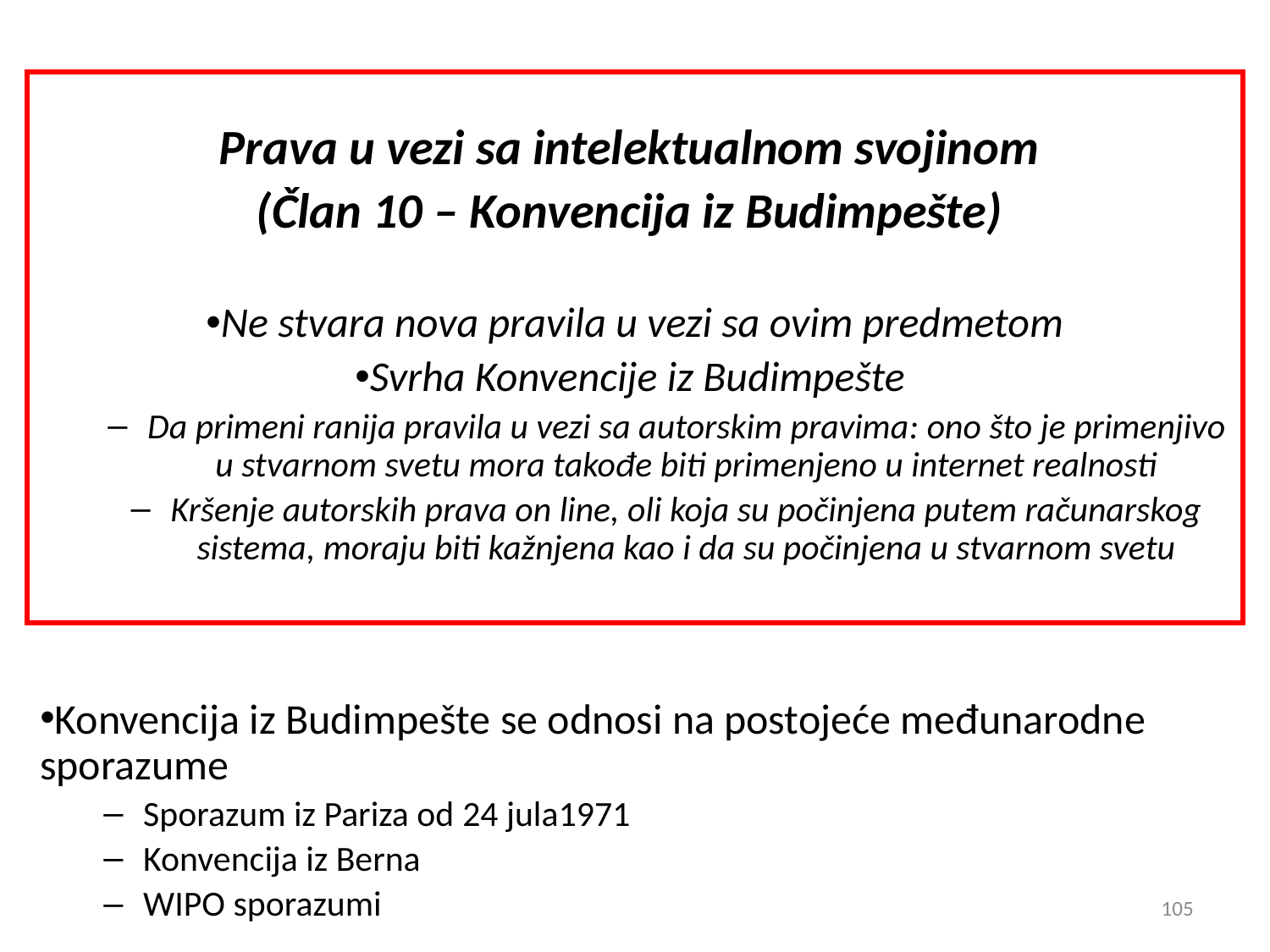

Prava u vezi sa intelektualnom svojinom
(Član 10 – Konvencija iz Budimpešte)

Ne stvara nova pravila u vezi sa ovim predmetom
Svrha Konvencije iz Budimpešte
Da primeni ranija pravila u vezi sa autorskim pravima: ono što je primenjivo u stvarnom svetu mora takođe biti primenjeno u internet realnosti
Kršenje autorskih prava on line, oli koja su počinjena putem računarskog sistema, moraju biti kažnjena kao i da su počinjena u stvarnom svetu

Konvencija iz Budimpešte se odnosi na postojeće međunarodne sporazume
Sporazum iz Pariza od 24 jula1971
Konvencija iz Berna
WIPO sporazumi
105